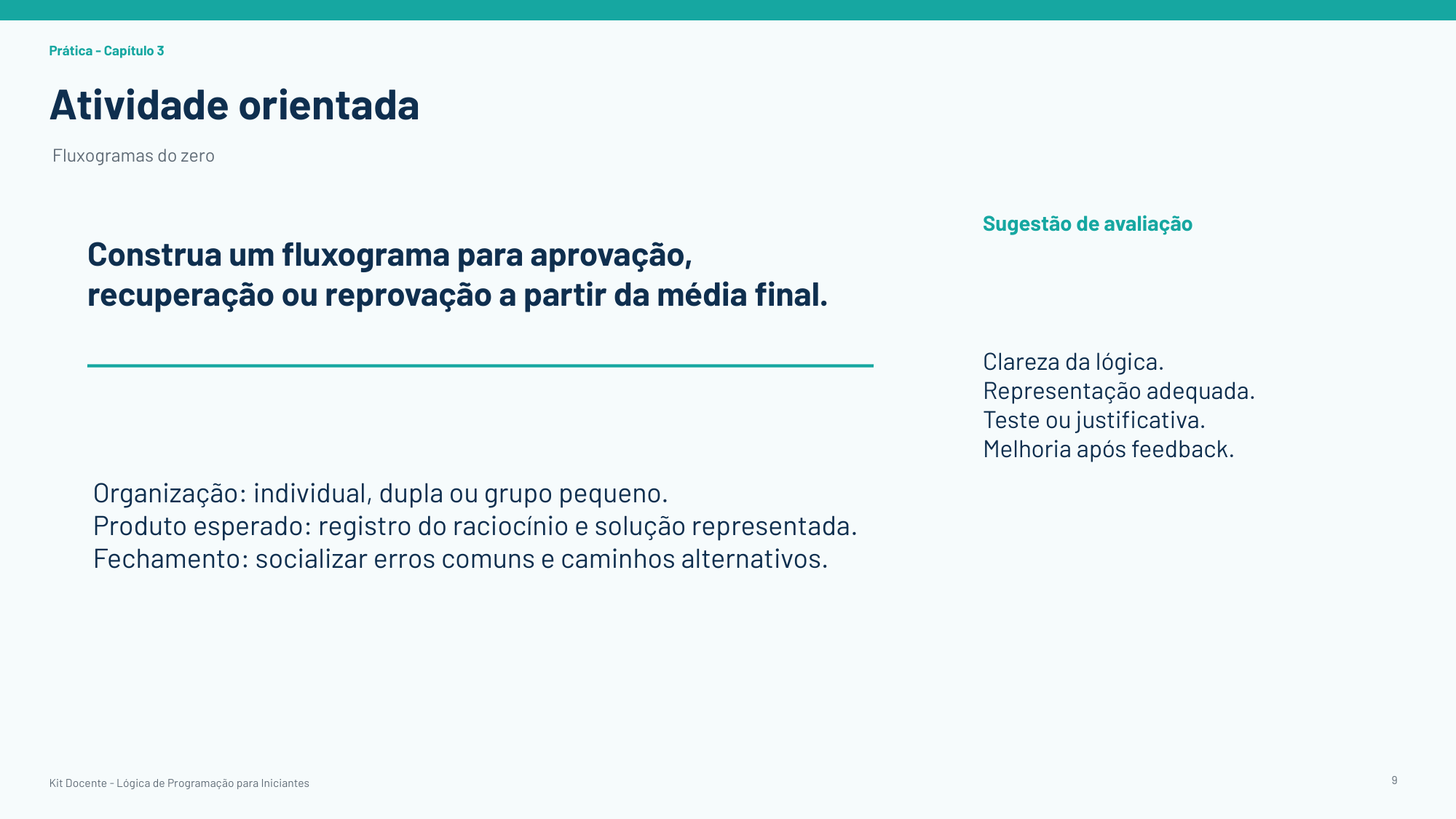

Prática - Capítulo 3
Atividade orientada
Fluxogramas do zero
Sugestão de avaliação
Construa um fluxograma para aprovação, recuperação ou reprovação a partir da média final.
Clareza da lógica.
Representação adequada.
Teste ou justificativa.
Melhoria após feedback.

Organização: individual, dupla ou grupo pequeno.
Produto esperado: registro do raciocínio e solução representada.
Fechamento: socializar erros comuns e caminhos alternativos.
9
Kit Docente - Lógica de Programação para Iniciantes